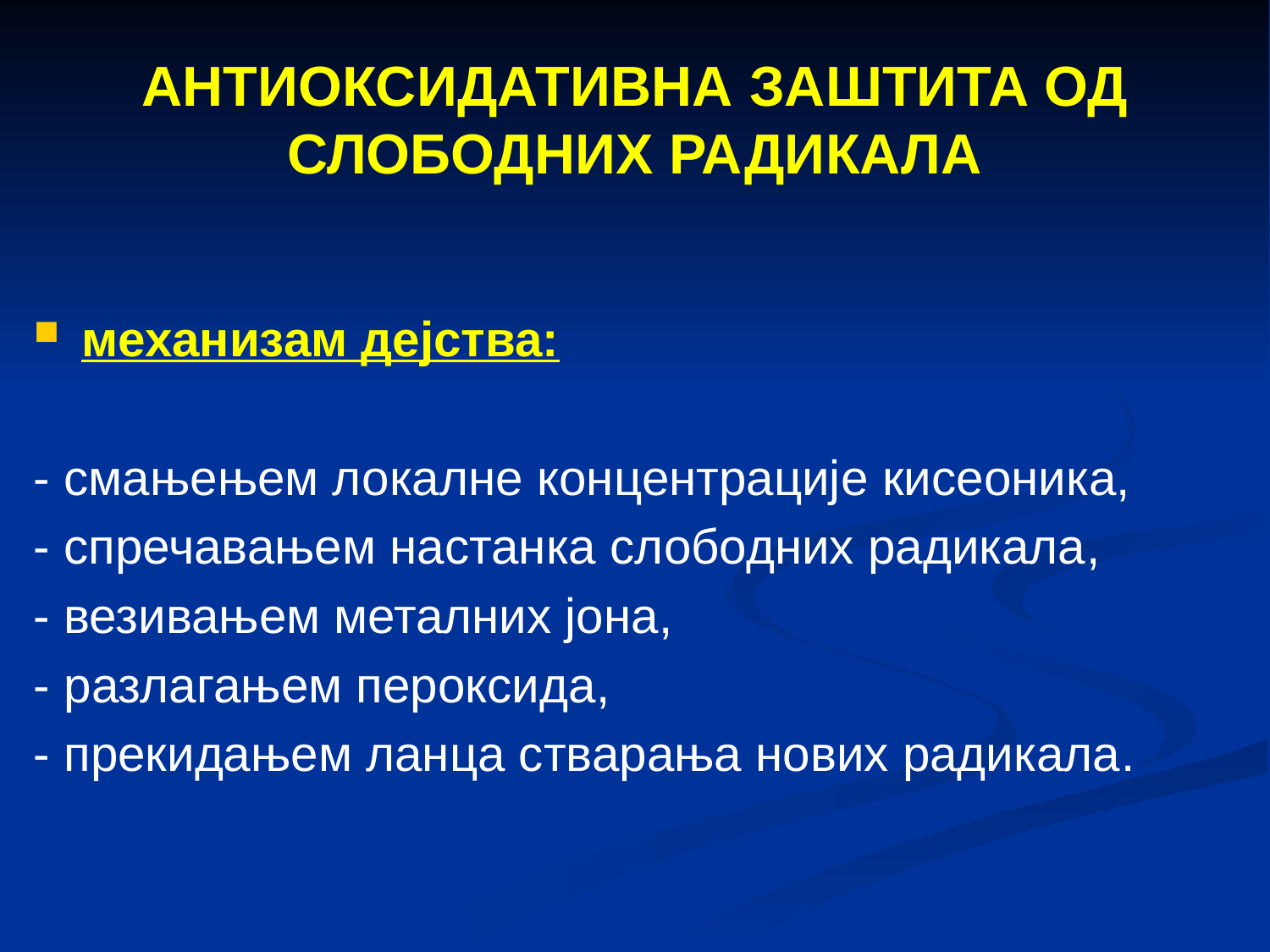

# АНТИОКСИДАТИВНА ЗАШТИТА ОД СЛОБОДНИХ РАДИКАЛА
механизам дејства:

- смањењем локалне концентрације кисеоника,
- спречавањем настанка слободних радикала,
- везивањем металних јона,
- разлагањем пероксида,
- прекидањем ланца стварања нових радикала.